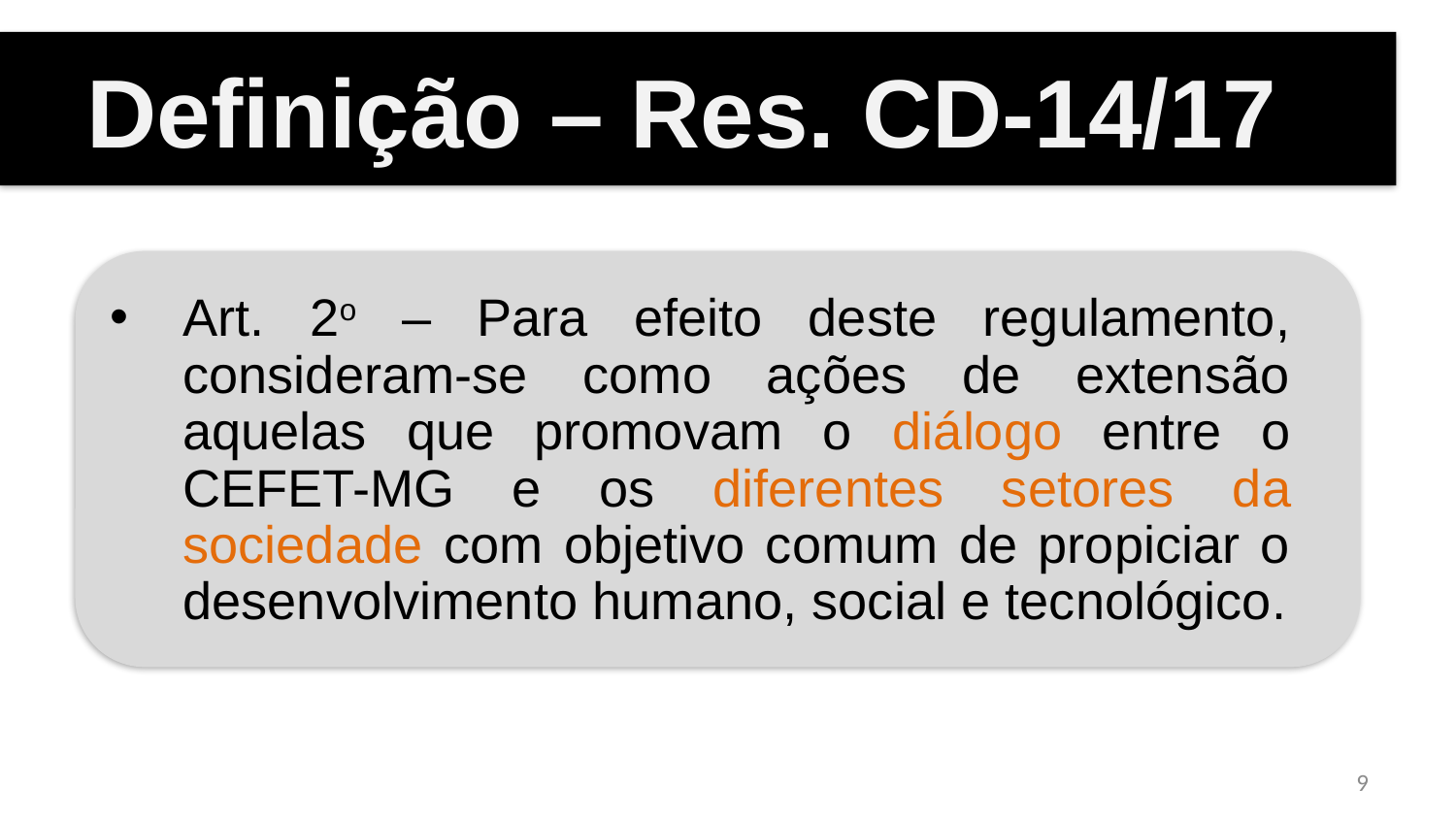

Definição – Res. CD-14/17

Art. 2o – Para efeito deste regulamento, consideram-se como ações de extensão aquelas que promovam o diálogo entre o CEFET-MG e os diferentes setores da sociedade com objetivo comum de propiciar o desenvolvimento humano, social e tecnológico.

9